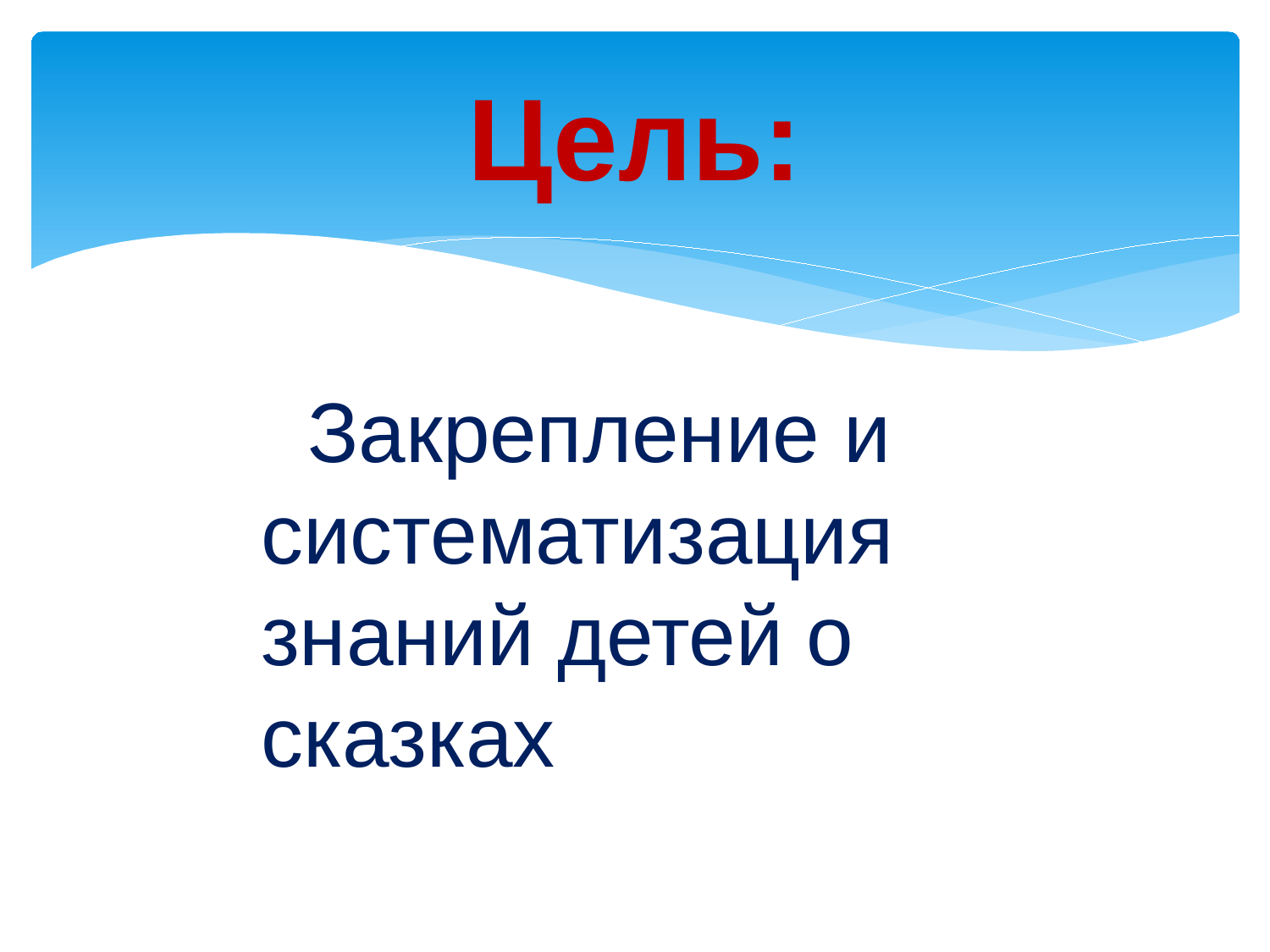

# Цель:
  Закрепление и систематизация знаний детей о сказках